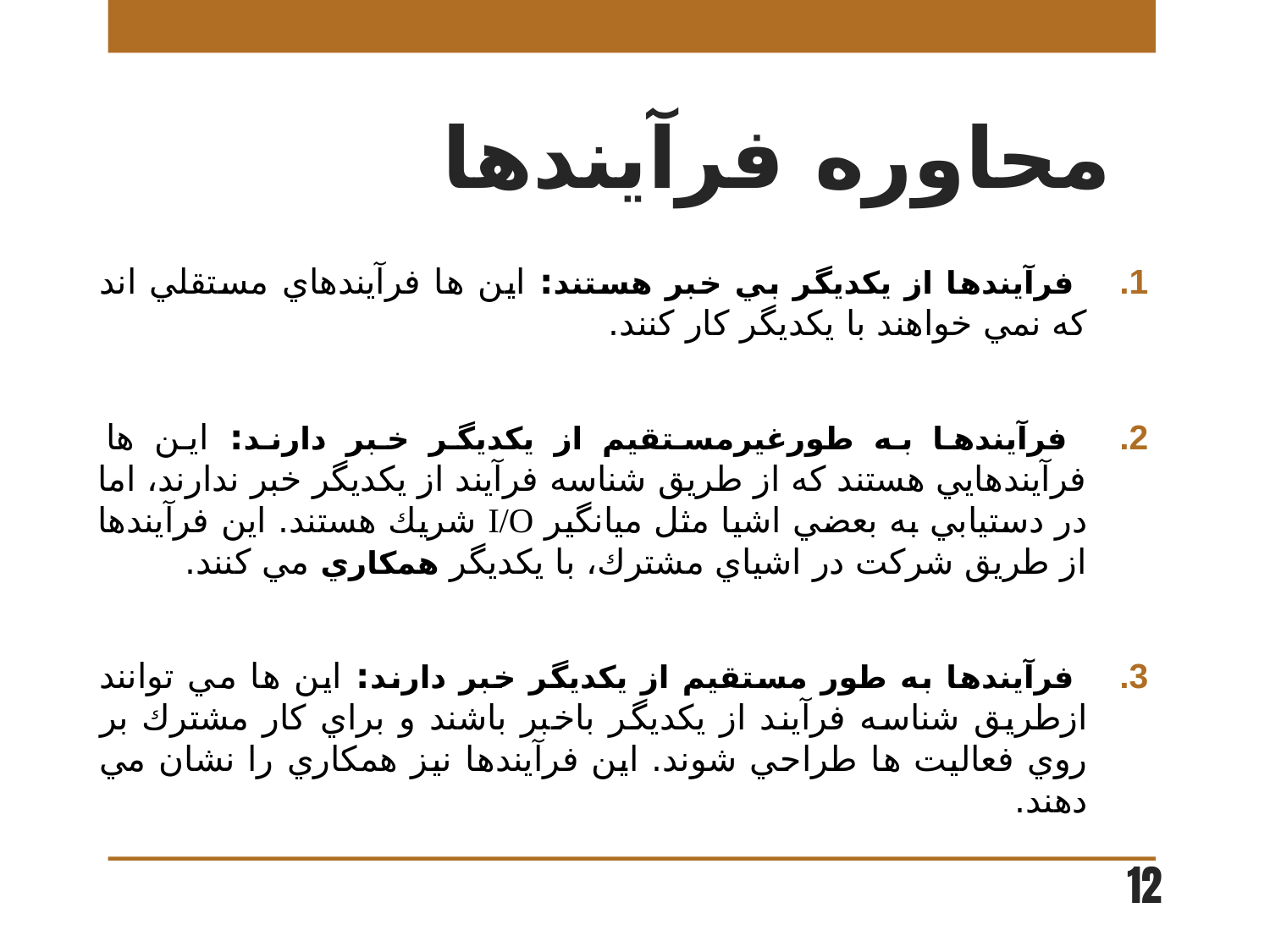

# محاوره فرآيندها
 فرآيندها از يكديگر بي خبر هستند: اين ها فرآيندهاي مستقلي اند كه نمي خواهند با يكديگر كار كنند.

 فرآيندها به طورغيرمستقيم از يكديگر خبر دارند: اين ها فرآيندهايي هستند كه از طريق شناسه فرآيند از يكديگر خبر ندارند، اما در دستيابي به بعضي اشيا مثل ميانگير I/O شريك هستند. اين فرآيندها از طريق شركت در اشياي مشترك، با يكديگر همكاري مي كنند.

 فرآيندها به طور مستقيم از يكديگر خبر دارند: اين ها مي توانند ازطريق شناسه فرآيند از يكديگر باخبر باشند و براي كار مشترك بر روي فعاليت ها طراحي شوند. اين فرآيندها نيز همكاري را نشان مي دهند.
12